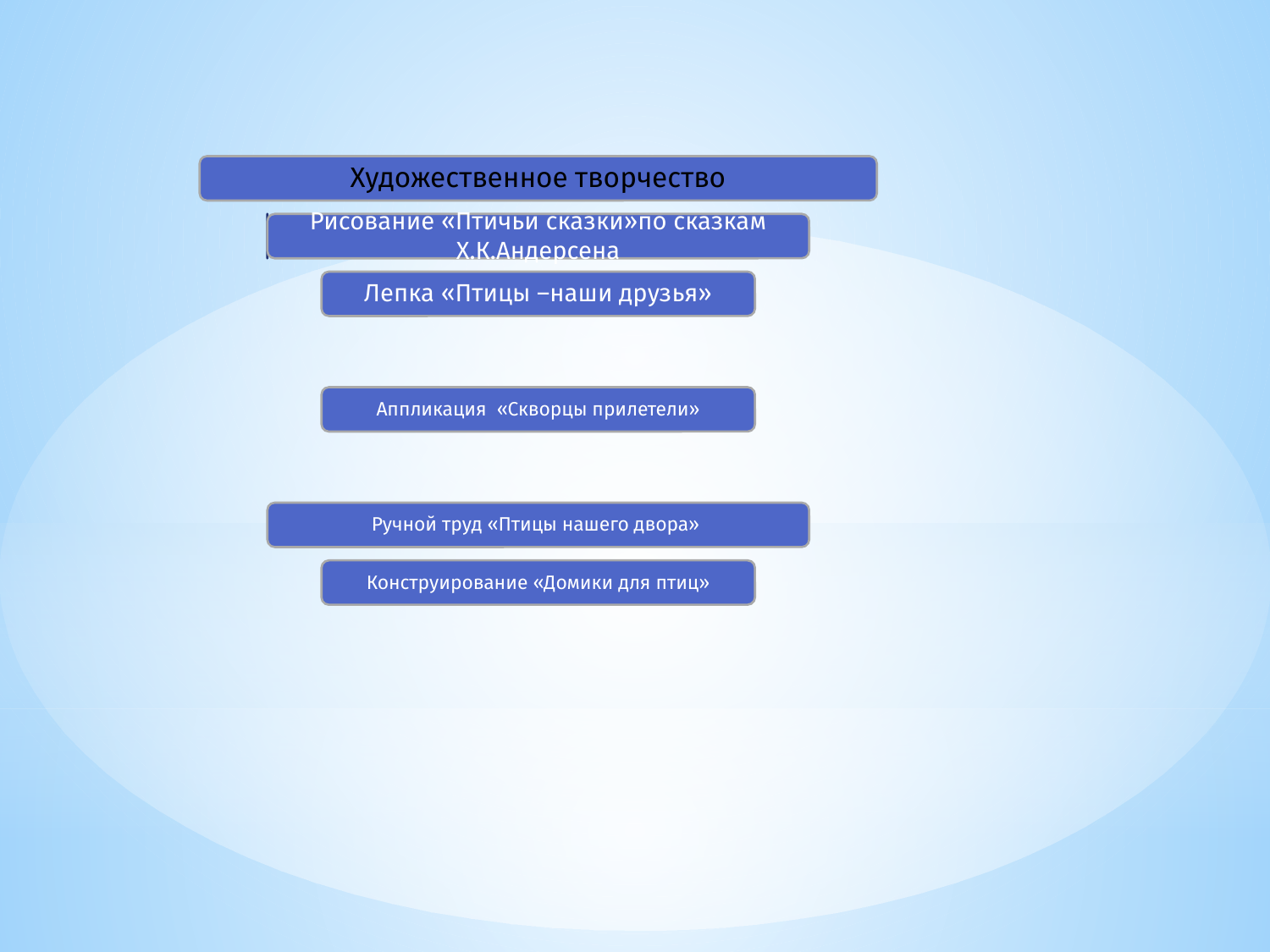

Художественное творчество
Рисование «Птичьи сказки»по сказкам Х.К.Андерсена
Лепка «Птицы –наши друзья»
Аппликация  «Скворцы прилетели»
Ручной труд «Птицы нашего двора»
Конструирование «Домики для птиц»